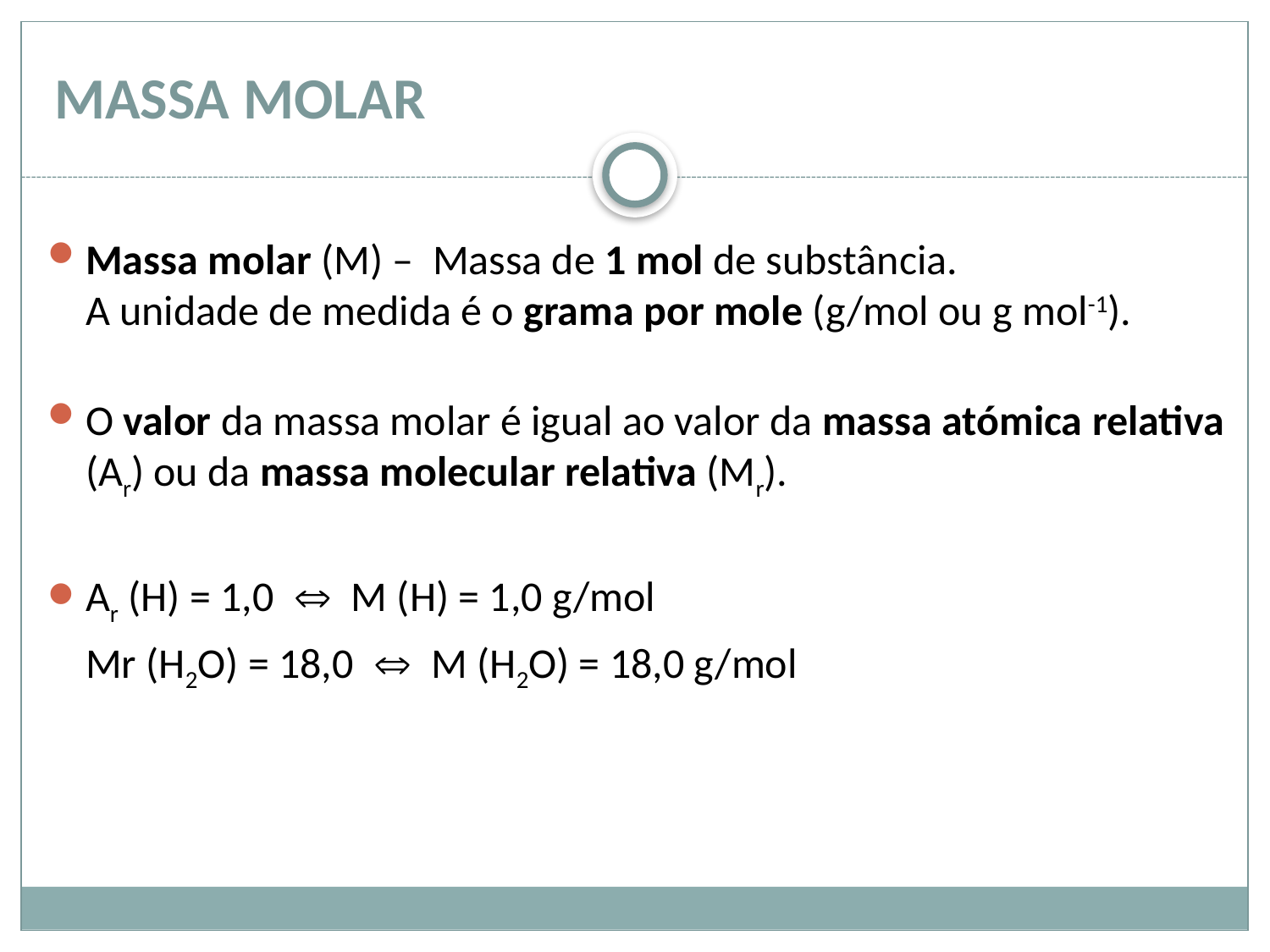

# MASSA MOLAR
Massa molar (M) –  Massa de 1 mol de substância.
A unidade de medida é o grama por mole (g/mol­ ou g mol-1).

O valor da massa molar é igual ao valor da massa atómica relativa (Ar) ou da massa molecular relativa (Mr).

Ar (H) = 1,0  ⇔  M (H) = 1,0 g/mol­
Mr (H2O) = 18,0  ⇔  M (H2O) = 18,0 g/mol­